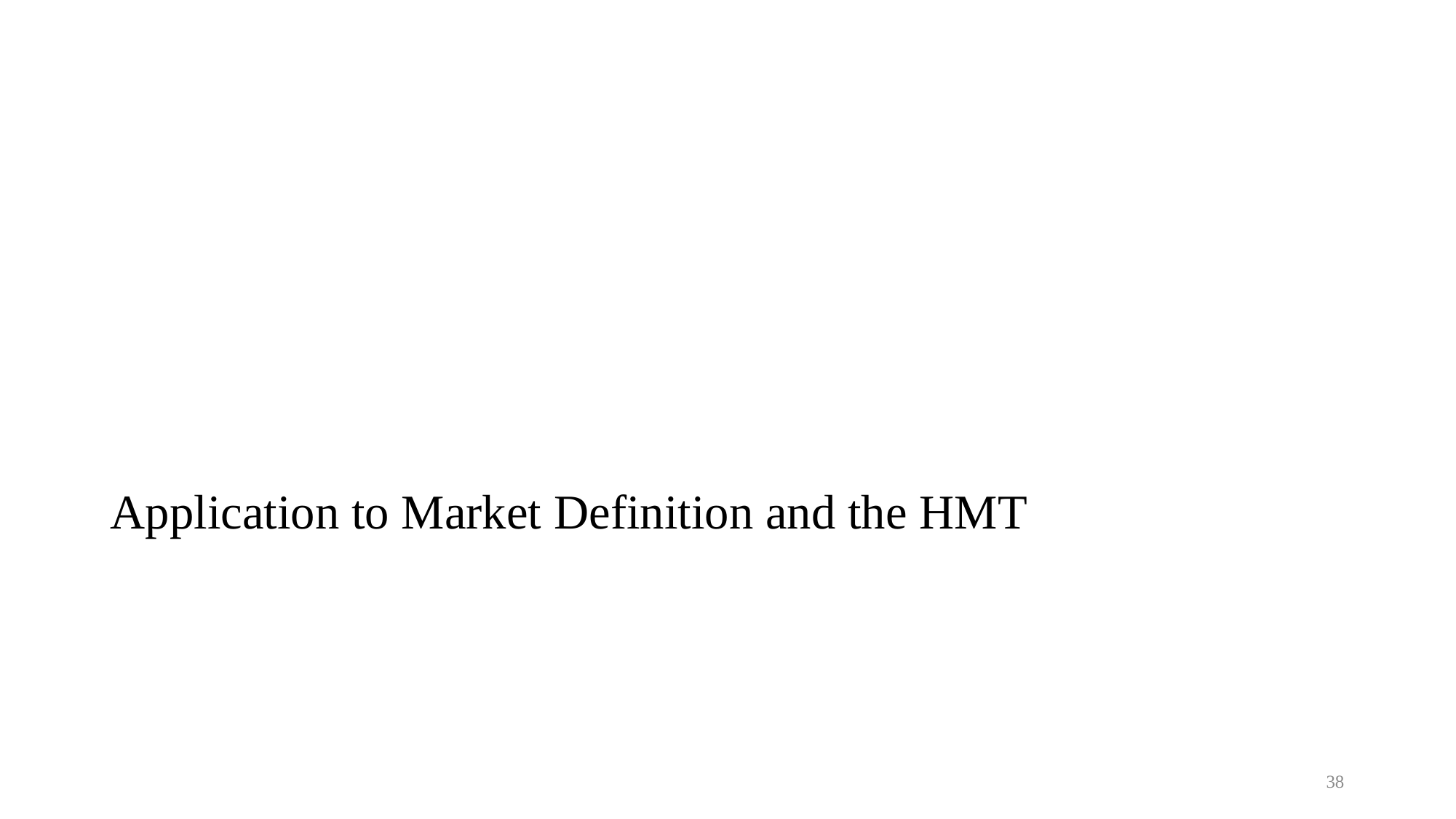

# Application to Market Definition and the HMT

38